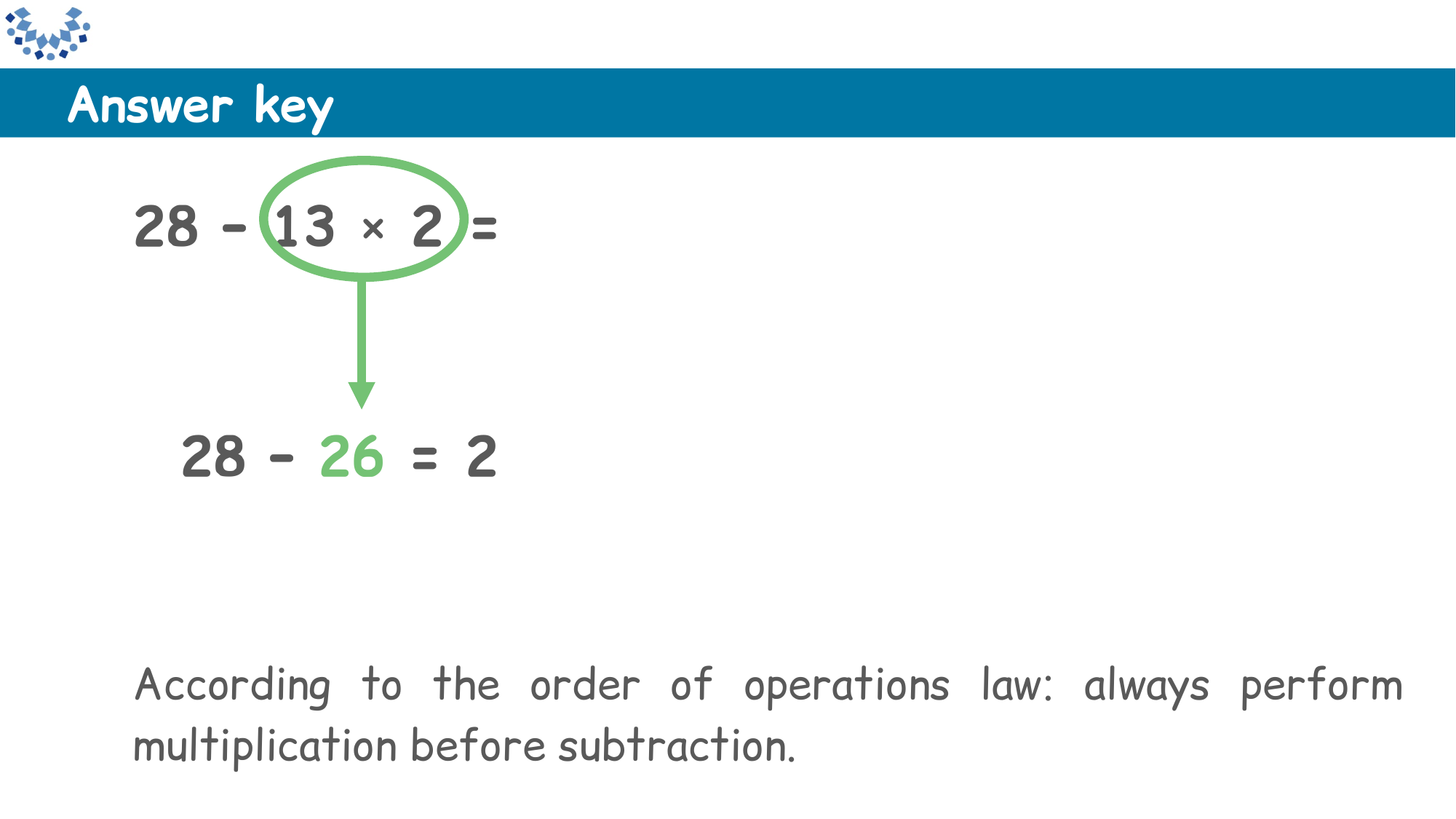

Answer key

28 – 13 × 2 =

  28 – 26 = 2

According to the order of operations law: always perform multiplication before subtraction.